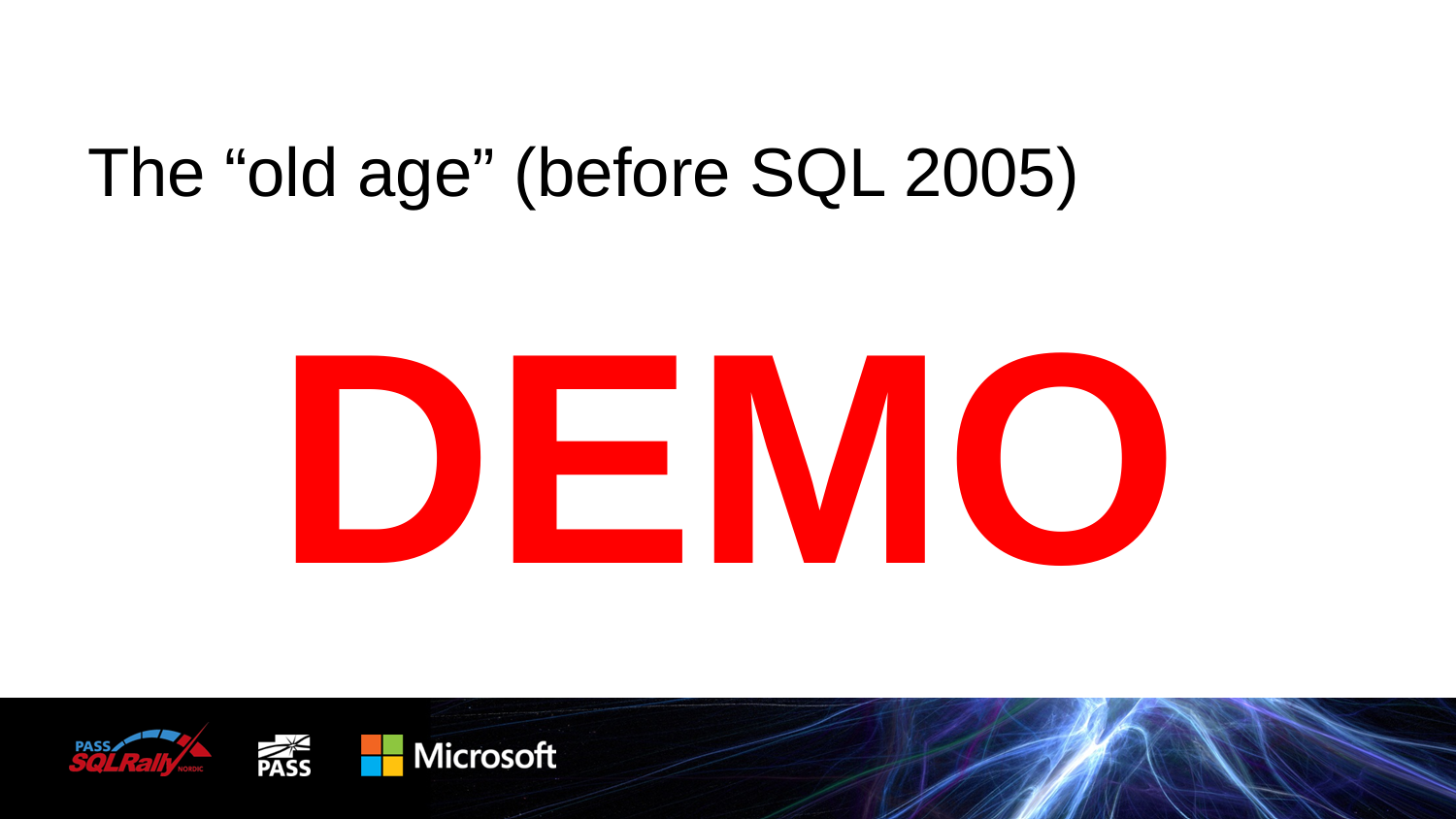

# The “old age” (before SQL 2005)
DEMO